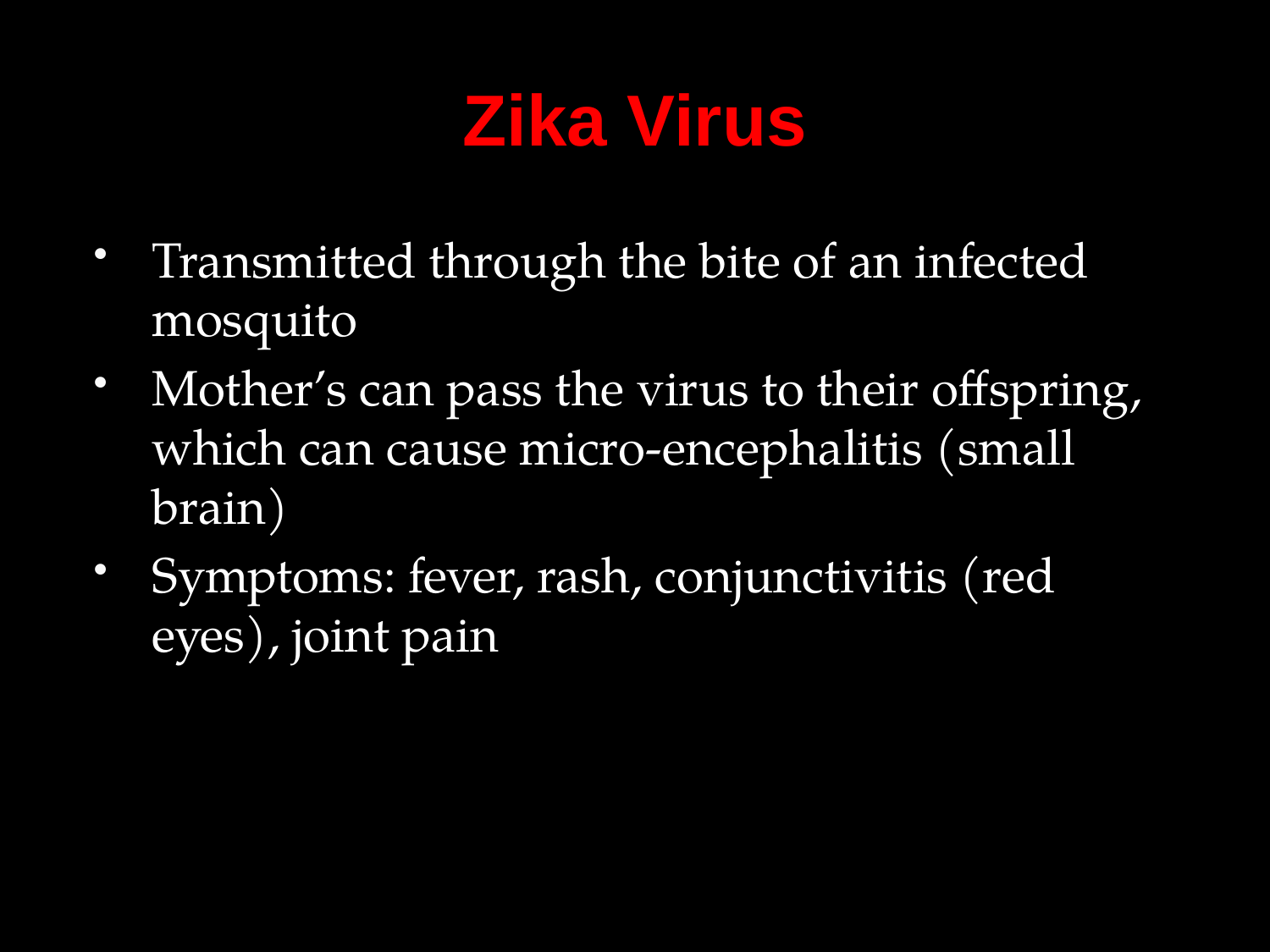

# Zika Virus
Transmitted through the bite of an infected mosquito
Mother’s can pass the virus to their offspring, which can cause micro-encephalitis (small brain)
Symptoms: fever, rash, conjunctivitis (red eyes), joint pain